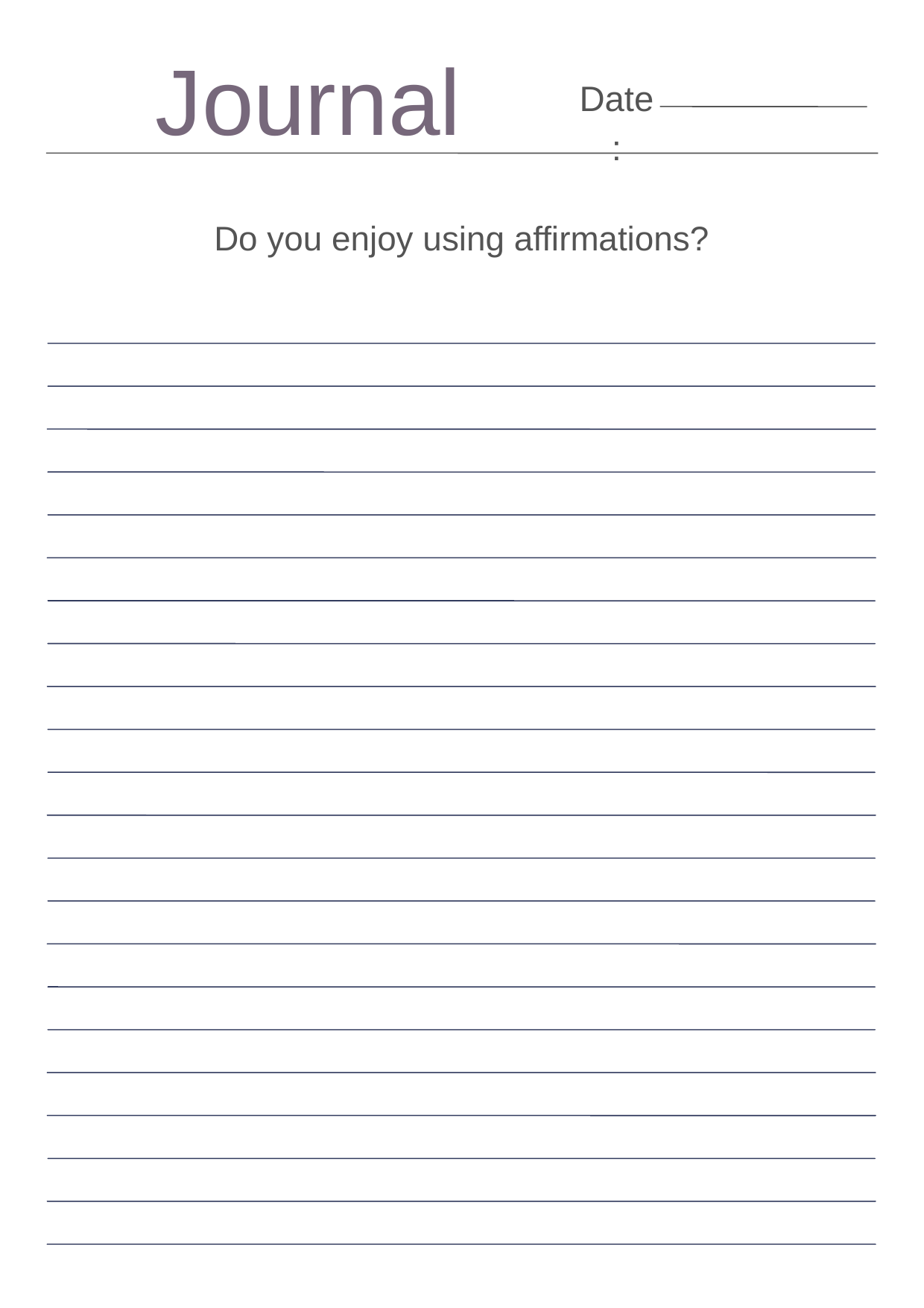

Journal
Date:

Do you enjoy using affirmations?